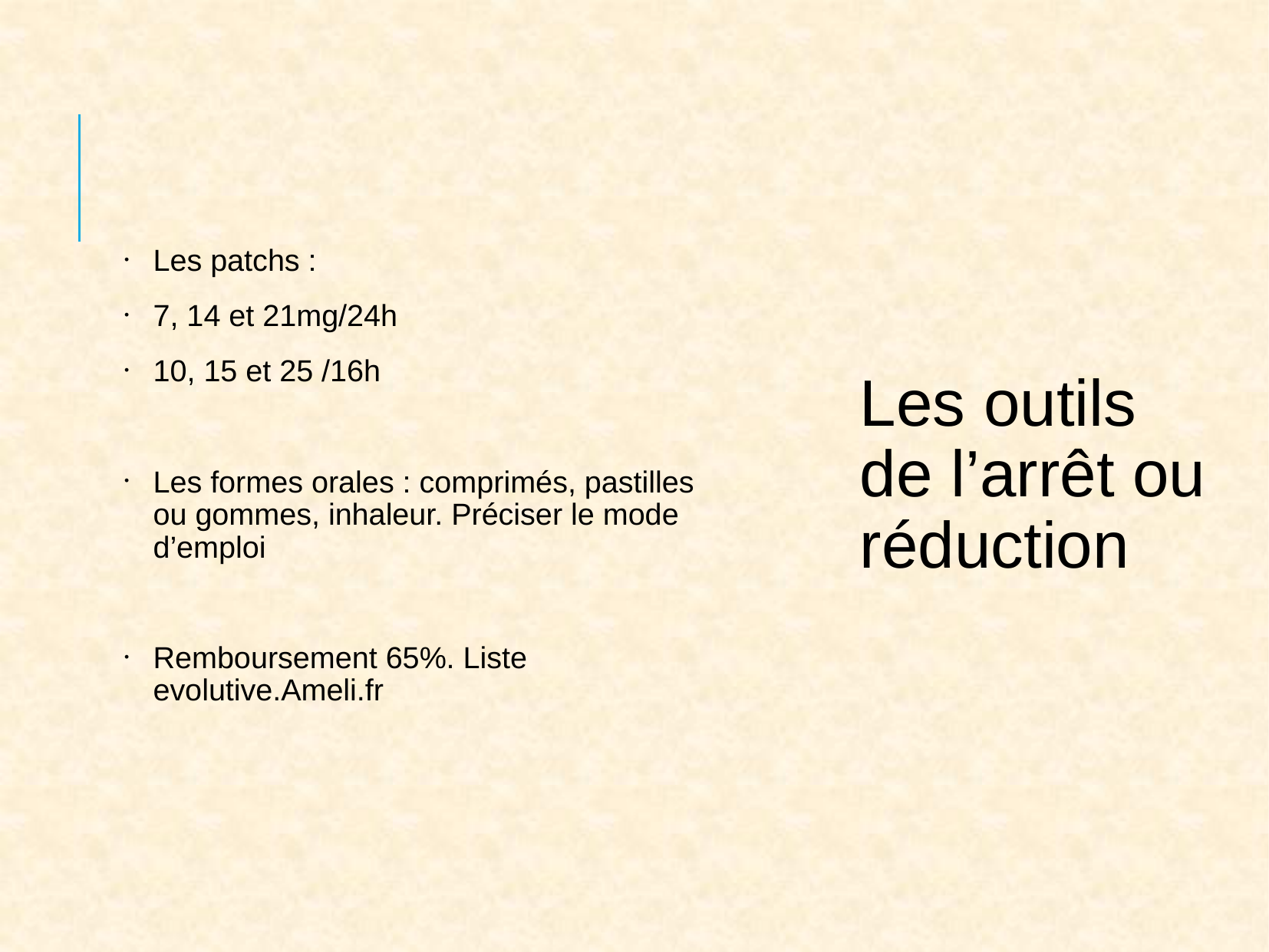

Les patchs :
7, 14 et 21mg/24h
10, 15 et 25 /16h

Les formes orales : comprimés, pastilles ou gommes, inhaleur. Préciser le mode d’emploi

Remboursement 65%. Liste evolutive.Ameli.fr
Les outils de l’arrêt ou réduction